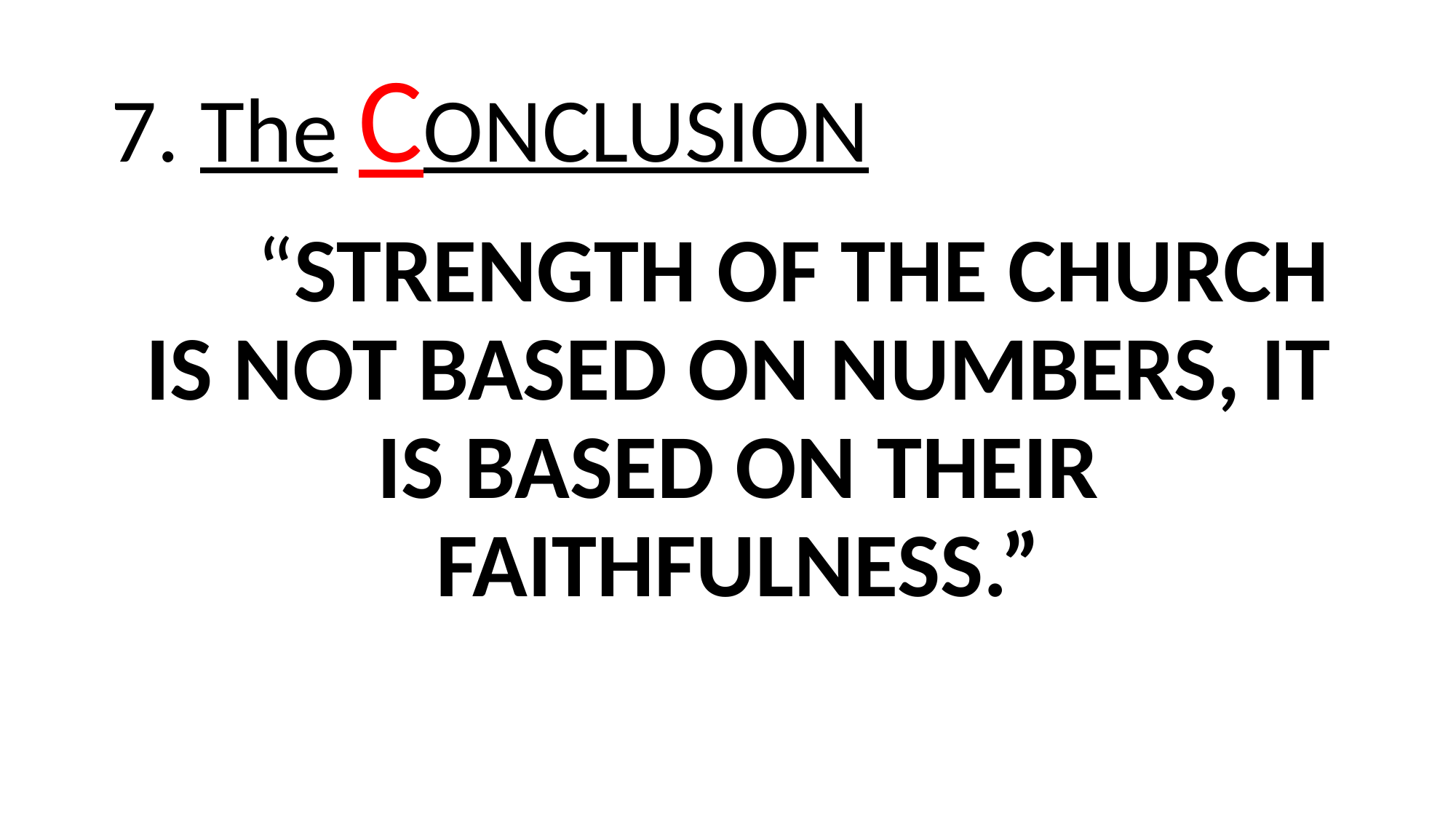

# 7. The CONCLUSION
	“STRENGTH OF THE CHURCH IS NOT BASED ON NUMBERS, IT IS BASED ON THEIR FAITHFULNESS.”